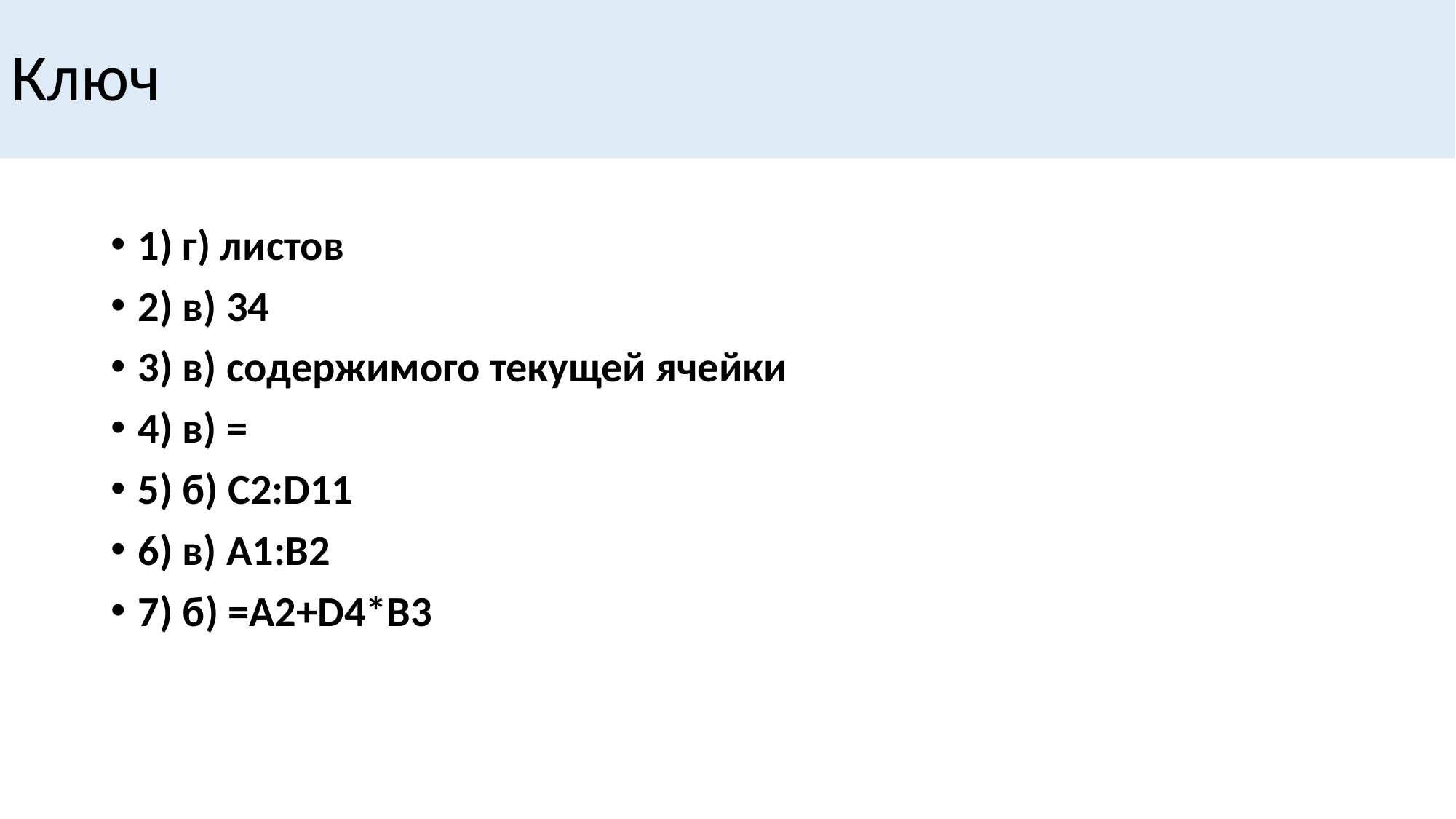

# Ключ
1) г) листов
2) в) 34
3) в) содержимого текущей ячейки
4) в) =
5) б) C2:D11
6) в) A1:B2
7) б) =A2+D4*B3